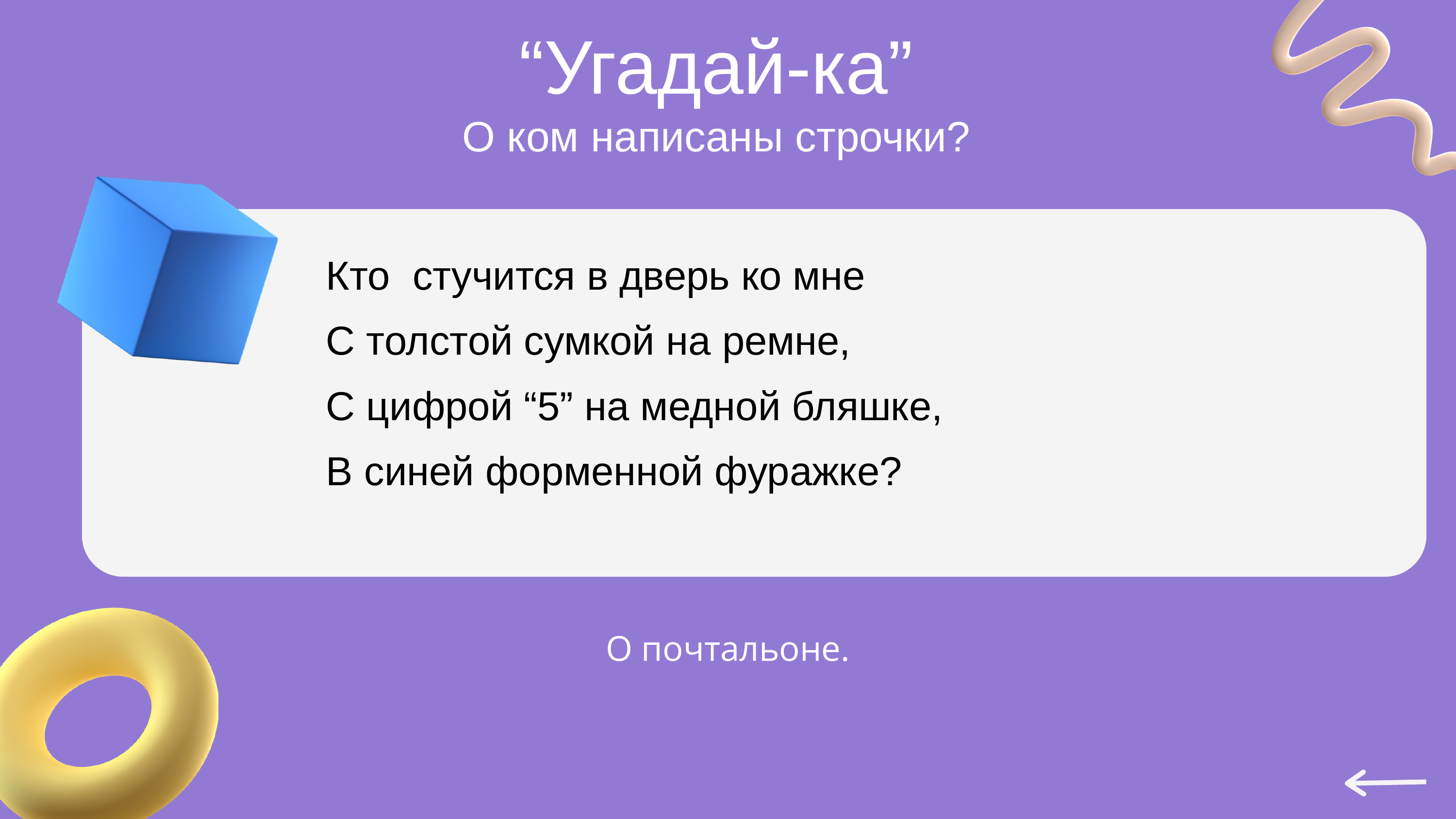

“Угадай-ка”
О ком написаны строчки?

Кто  стучится в дверь ко мне
С толстой сумкой на ремне,
С цифрой “5” на медной бляшке,
В синей форменной фуражке?

О почтальоне.